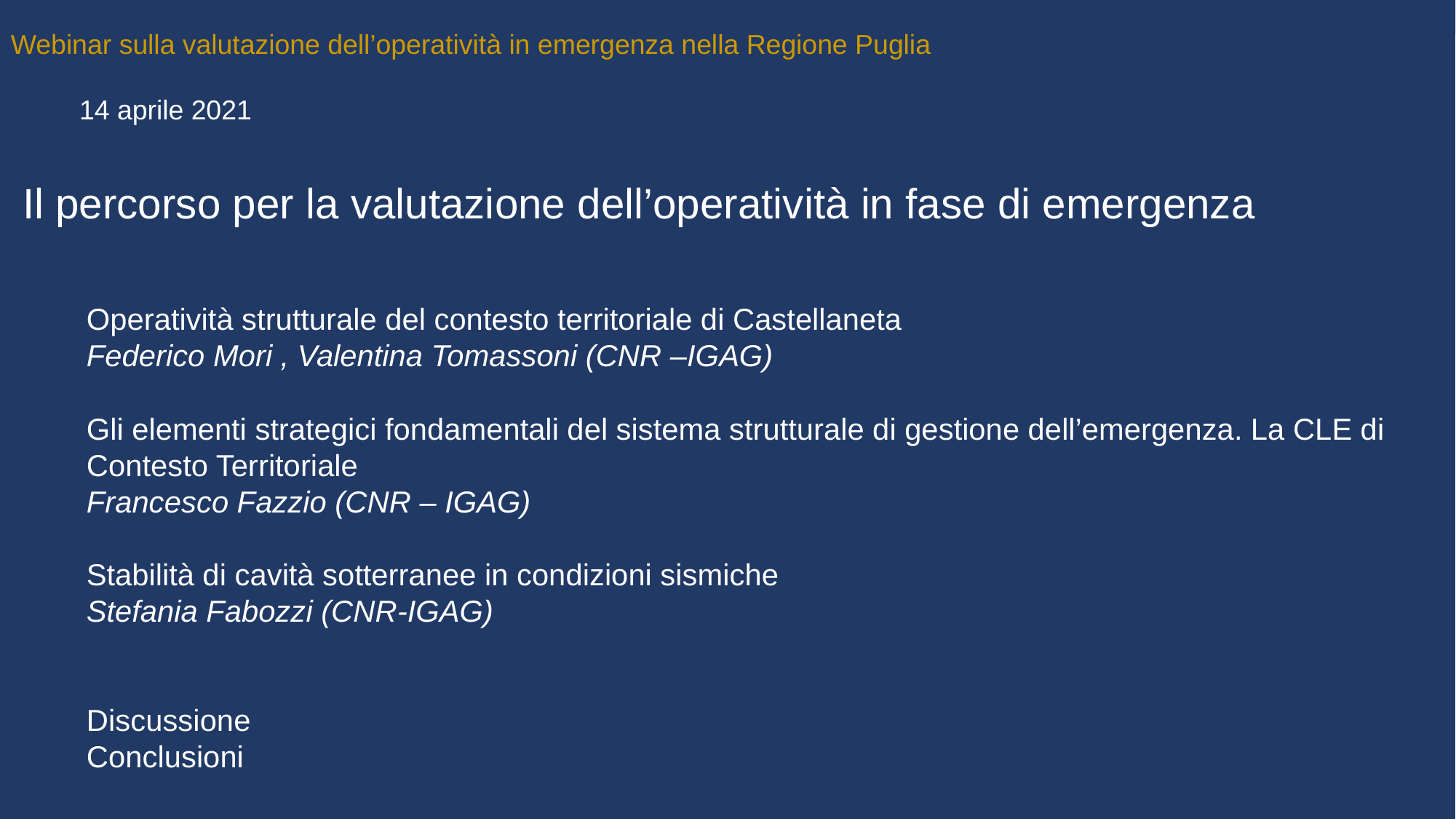

Webinar sulla valutazione dell’operatività in emergenza nella Regione Puglia

         14 aprile 2021

 Il percorso per la valutazione dell’operatività in fase di emergenza

Operatività strutturale del contesto territoriale di Castellaneta
Federico Mori , Valentina Tomassoni (CNR –IGAG)

Gli elementi strategici fondamentali del sistema strutturale di gestione dell’emergenza. La CLE di Contesto Territoriale
Francesco Fazzio (CNR – IGAG)

Stabilità di cavità sotterranee in condizioni sismiche
Stefania Fabozzi (CNR-IGAG)

Discussione
Conclusioni